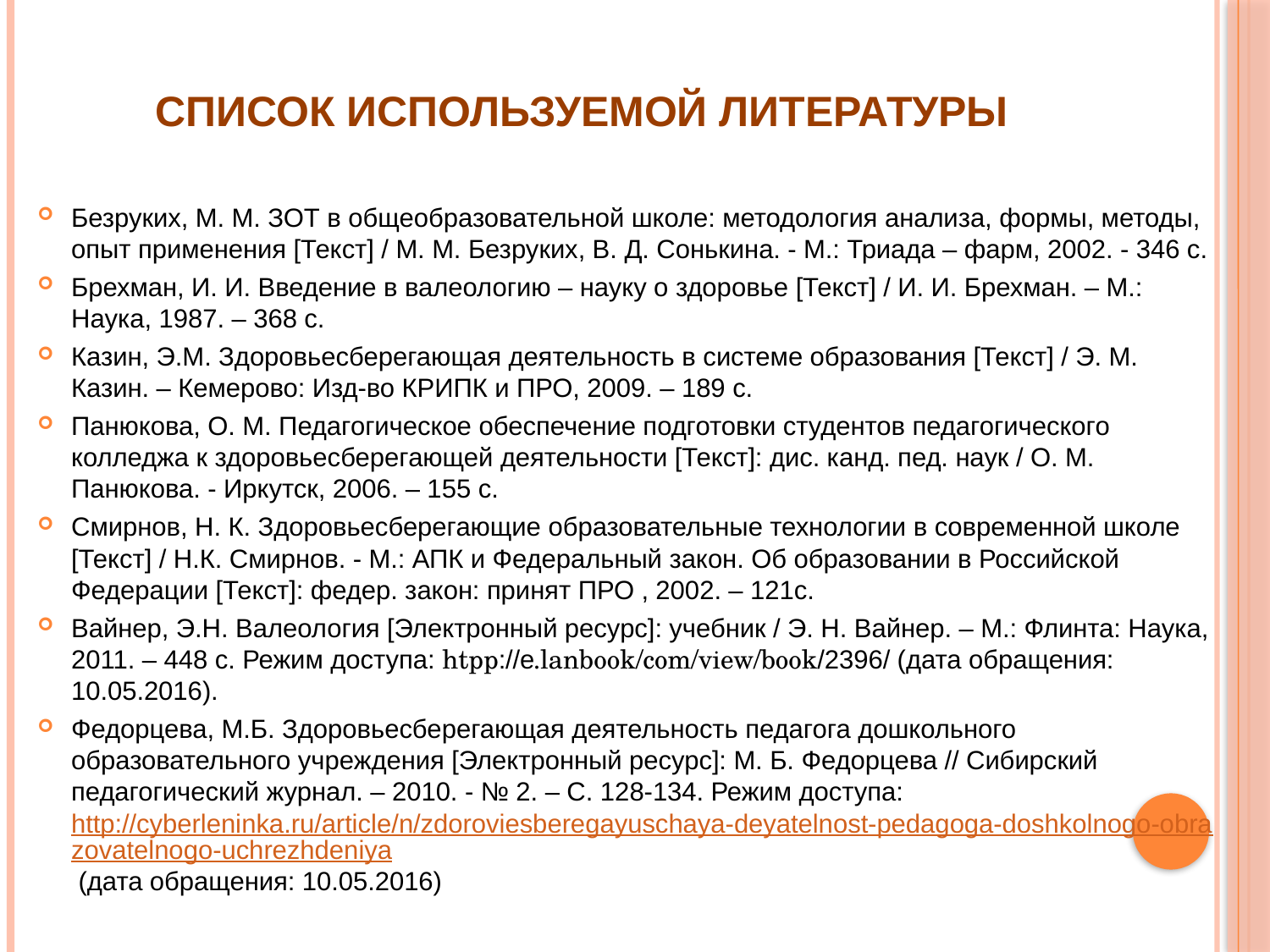

# СПИСОК ИСПОЛЬЗУЕМОЙ ЛИТЕРАТУРЫ

Безруких, М. М. ЗОТ в общеобразовательной школе: методология анализа, формы, методы, опыт применения [Текст] / М. М. Безруких, В. Д. Сонькина. - М.: Триада – фарм, 2002. - 346 с.
Брехман, И. И. Введение в валеологию – науку о здоровье [Текст] / И. И. Брехман. – М.: Наука, 1987. – 368 с.
Казин, Э.М. Здоровьесберегающая деятельность в системе образования [Текст] / Э. М. Казин. – Кемерово: Изд-во КРИПК и ПРО, 2009. – 189 с.
Панюкова, О. М. Педагогическое обеспечение подготовки студентов педагогического колледжа к здоровьесберегающей деятельности [Текст]: дис. канд. пед. наук / О. М. Панюкова. - Иркутск, 2006. – 155 с.
Смирнов, Н. К. Здоровьесберегающие образовательные технологии в современной школе [Текст] / Н.К. Смирнов. - М.: АПК и Федеральный закон. Об образовании в Российской Федерации [Текст]: федер. закон: принят ПРО , 2002. – 121с.
Вайнер, Э.Н. Валеология [Электронный ресурс]: учебник / Э. Н. Вайнер. – М.: Флинта: Наука, 2011. – 448 с. Режим доступа: htpp://e.lanbook/com/view/book/2396/ (дата обращения: 10.05.2016).
Федорцева, М.Б. Здоровьесберегающая деятельность педагога дошкольного образовательного учреждения [Электронный ресурс]: М. Б. Федорцева // Сибирский педагогический журнал. – 2010. - № 2. – С. 128-134. Режим доступа: http://cyberleninka.ru/article/n/zdoroviesberegayuschaya-deyatelnost-pedagoga-doshkolnogo-obrazovatelnogo-uchrezhdeniya (дата обращения: 10.05.2016)